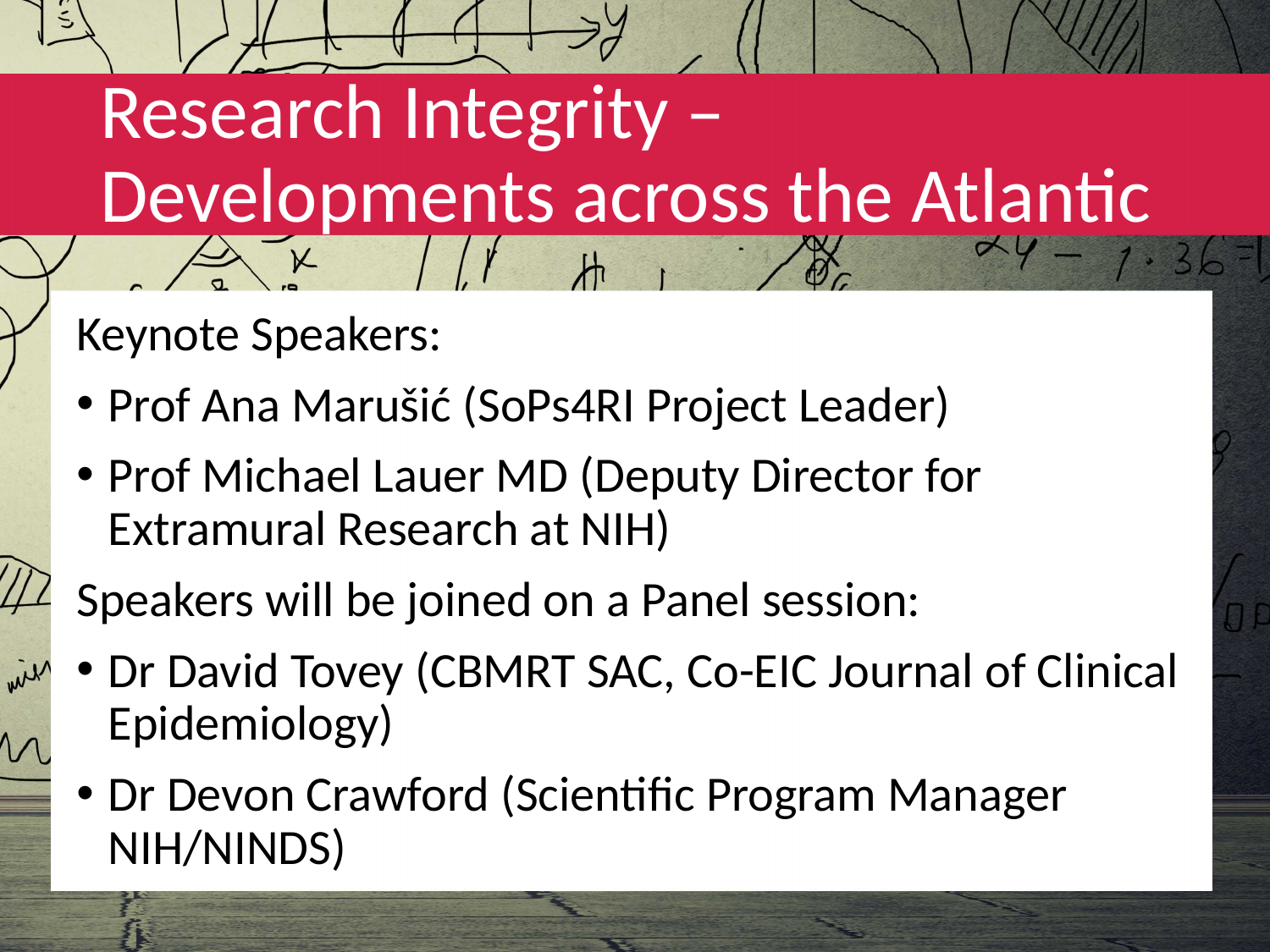

# Research Integrity – Developments across the Atlantic
Keynote Speakers:
Prof Ana Marušić (SoPs4RI Project Leader)
Prof Michael Lauer MD (Deputy Director for Extramural Research at NIH)
Speakers will be joined on a Panel session:
Dr David Tovey (CBMRT SAC, Co-EIC Journal of Clinical Epidemiology)
Dr Devon Crawford (Scientific Program Manager NIH/NINDS)